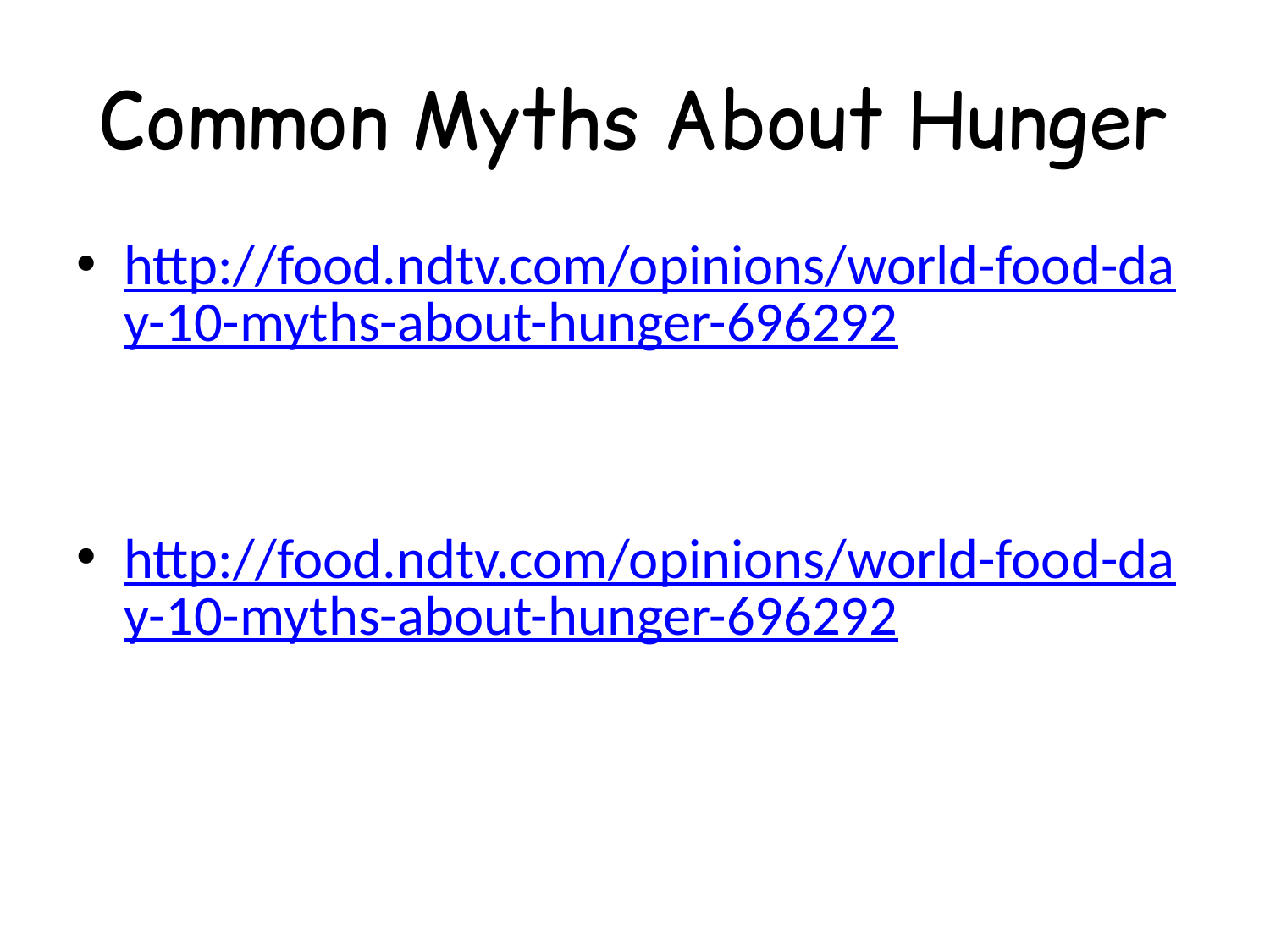

# Common Myths About Hunger
http://food.ndtv.com/opinions/world-food-day-10-myths-about-hunger-696292

http://food.ndtv.com/opinions/world-food-day-10-myths-about-hunger-696292